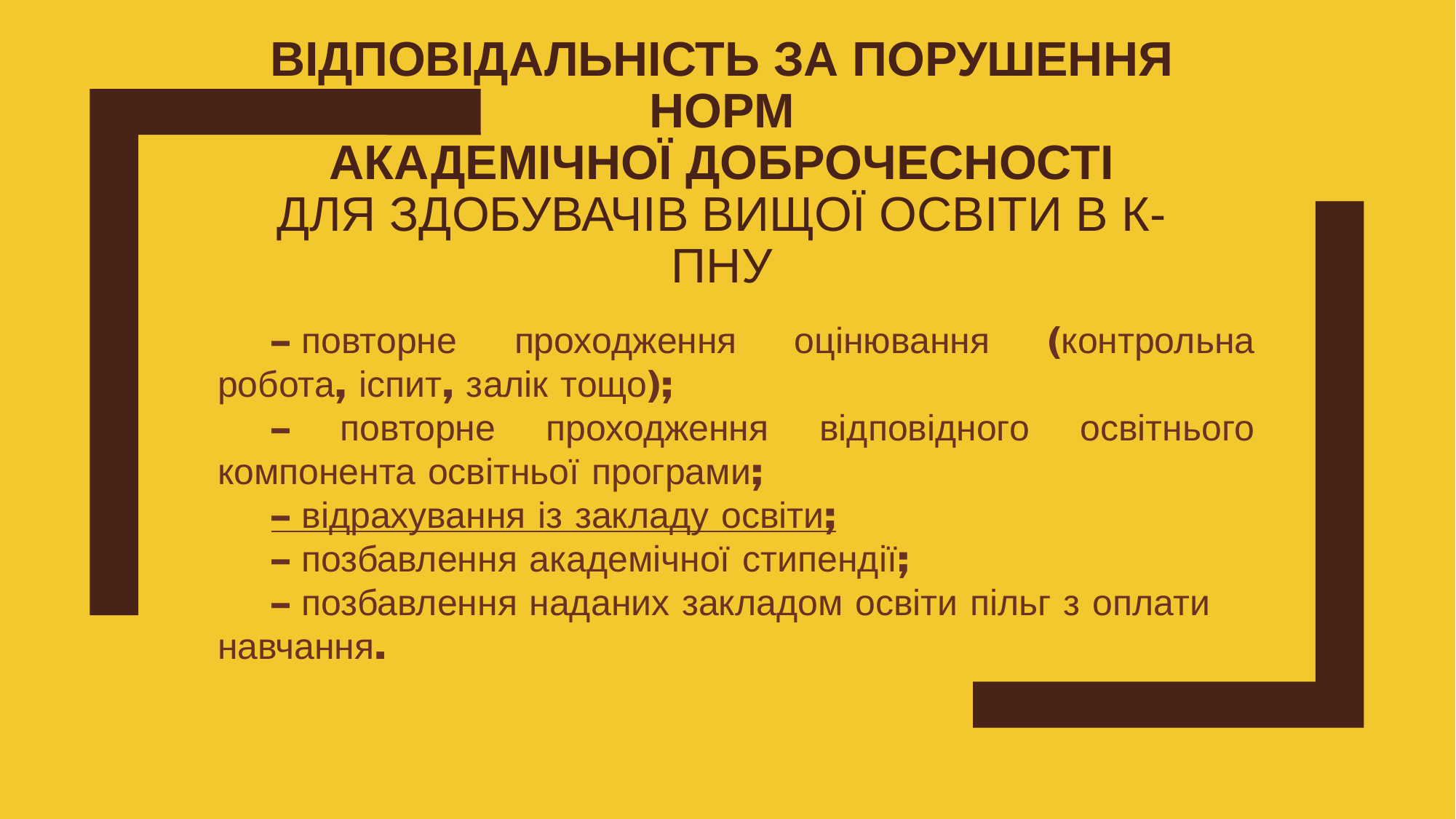

# ВІДПОВІДАЛЬНІСТЬ ЗА ПОРУШЕННЯ НОРМ АКАДЕМІЧНОЇ ДОБРОЧЕСНОСТІ для здобувачів вищої освіти в К-ПНУ
– повторне проходження оцінювання (контрольна робота, іспит, залік тощо);
– повторне проходження відповідного освітнього компонента освітньої програми;
– відрахування із закладу освіти;
– позбавлення академічної стипендії;
– позбавлення наданих закладом освіти пільг з оплати навчання.